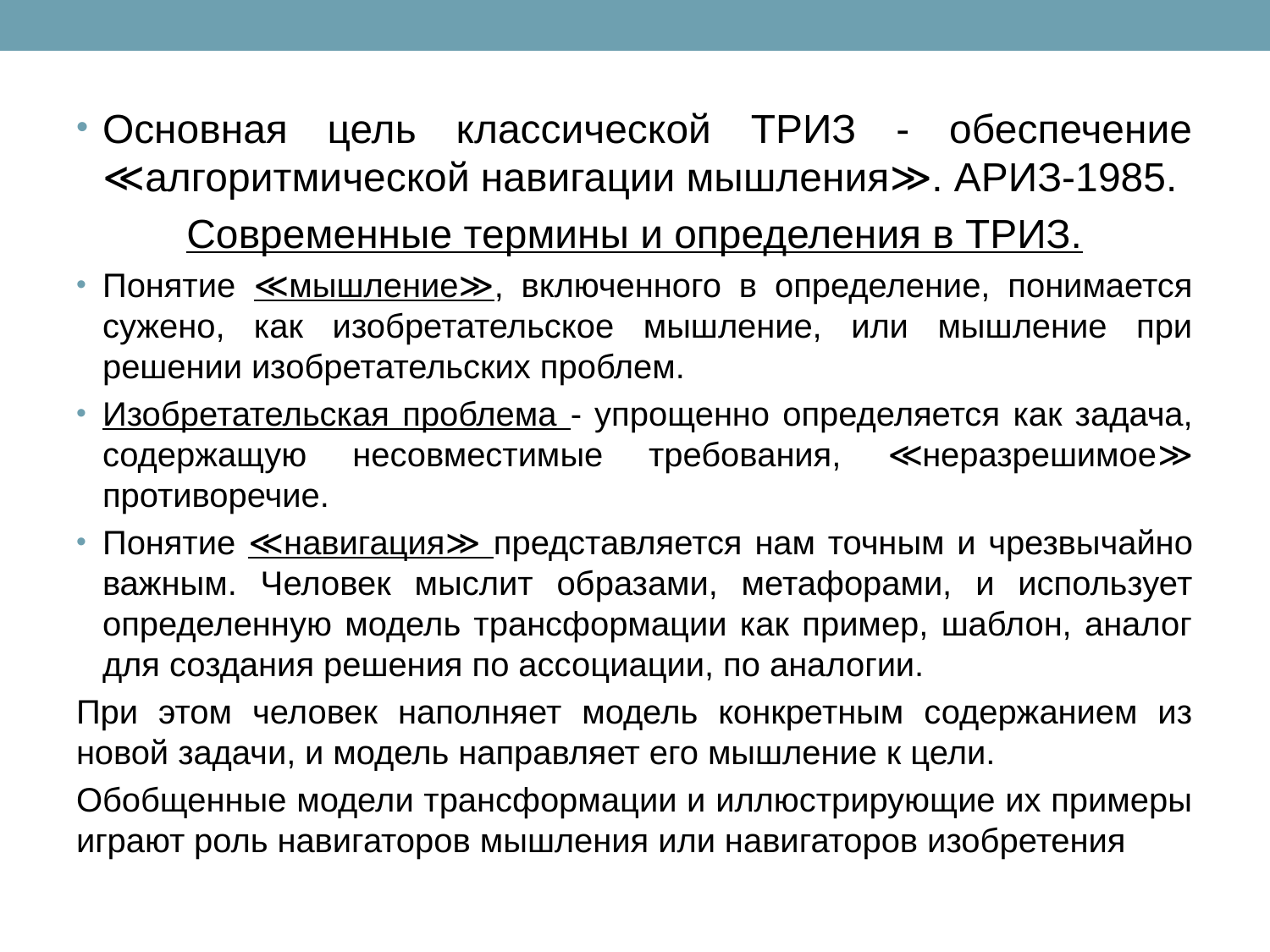

Основная цель классической ТРИЗ - обеспечение ≪алгоритмической навигации мышления≫. АРИЗ-1985.
Современные термины и определения в ТРИЗ.
Понятие ≪мышление≫, включенного в определение, понимается сужено, как изобретательское мышление, или мышление при решении изобретательских проблем.
Изобретательская проблема - упрощенно определяется как задача, содержащую несовместимые требования, ≪неразрешимое≫ противоречие.
Понятие ≪навигация≫ представляется нам точным и чрезвычайно важным. Человек мыслит образами, метафорами, и использует определенную модель трансформации как пример, шаблон, аналог для создания решения по ассоциации, по аналогии.
При этом человек наполняет модель конкретным содержанием из новой задачи, и модель направляет его мышление к цели.
Обобщенные модели трансформации и иллюстрирующие их примеры играют роль навигаторов мышления или навигаторов изобретения